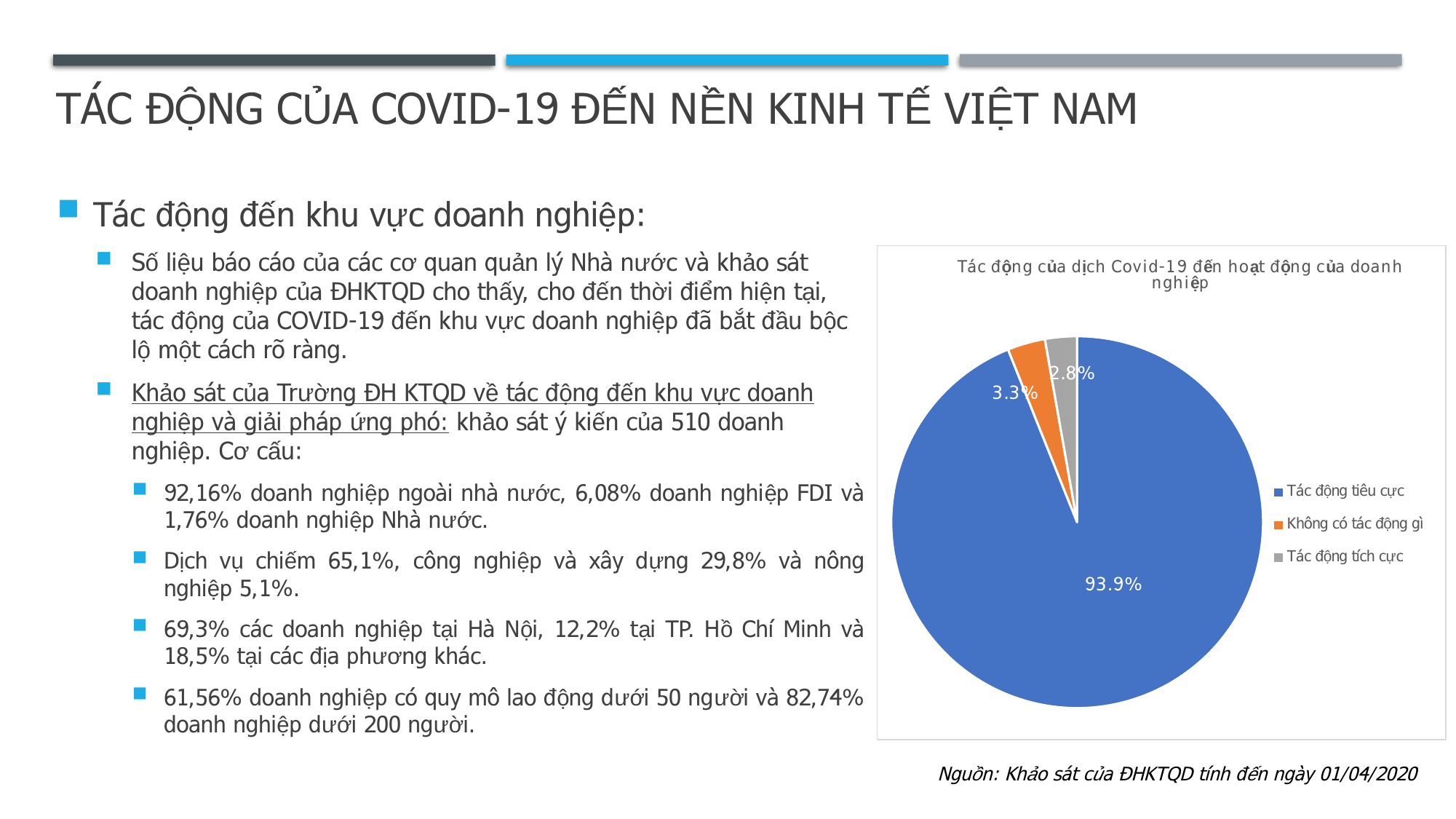

# Tác động của covid-19 đến nền kinh tế việt nam
Tác động đến khu vực doanh nghiệp:
Số liệu báo cáo của các cơ quan quản lý Nhà nước và khảo sát doanh nghiệp của ĐHKTQD cho thấy, cho đến thời điểm hiện tại, tác động của COVID-19 đến khu vực doanh nghiệp đã bắt đầu bộc lộ một cách rõ ràng.
Khảo sát của Trường ĐH KTQD về tác động đến khu vực doanh nghiệp và giải pháp ứng phó: khảo sát ý kiến của 510 doanh nghiệp. Cơ cấu:
92,16% doanh nghiệp ngoài nhà nước, 6,08% doanh nghiệp FDI và 1,76% doanh nghiệp Nhà nước.
Dịch vụ chiếm 65,1%, công nghiệp và xây dựng 29,8% và nông nghiệp 5,1%.
69,3% các doanh nghiệp tại Hà Nội, 12,2% tại TP. Hồ Chí Minh và 18,5% tại các địa phương khác.
61,56% doanh nghiệp có quy mô lao động dưới 50 người và 82,74% doanh nghiệp dưới 200 người.

### Chart: Tác động của dịch Covid-19 đến hoạt động của doanh nghiệp

| Category |  |  |
|---|---|---|
| Tác động tiêu cực | 0.9393939393939393 | 0.020202020202020204 |
| Không có tác động gì | 0.03282828282828283 | 0.9116161616161617 |
| Tác động tích cực | 0.027777777777777776 | 0.06818181818181818 |
Nguồn: Khảo sát của ĐHKTQD tính đến ngày 01/04/2020